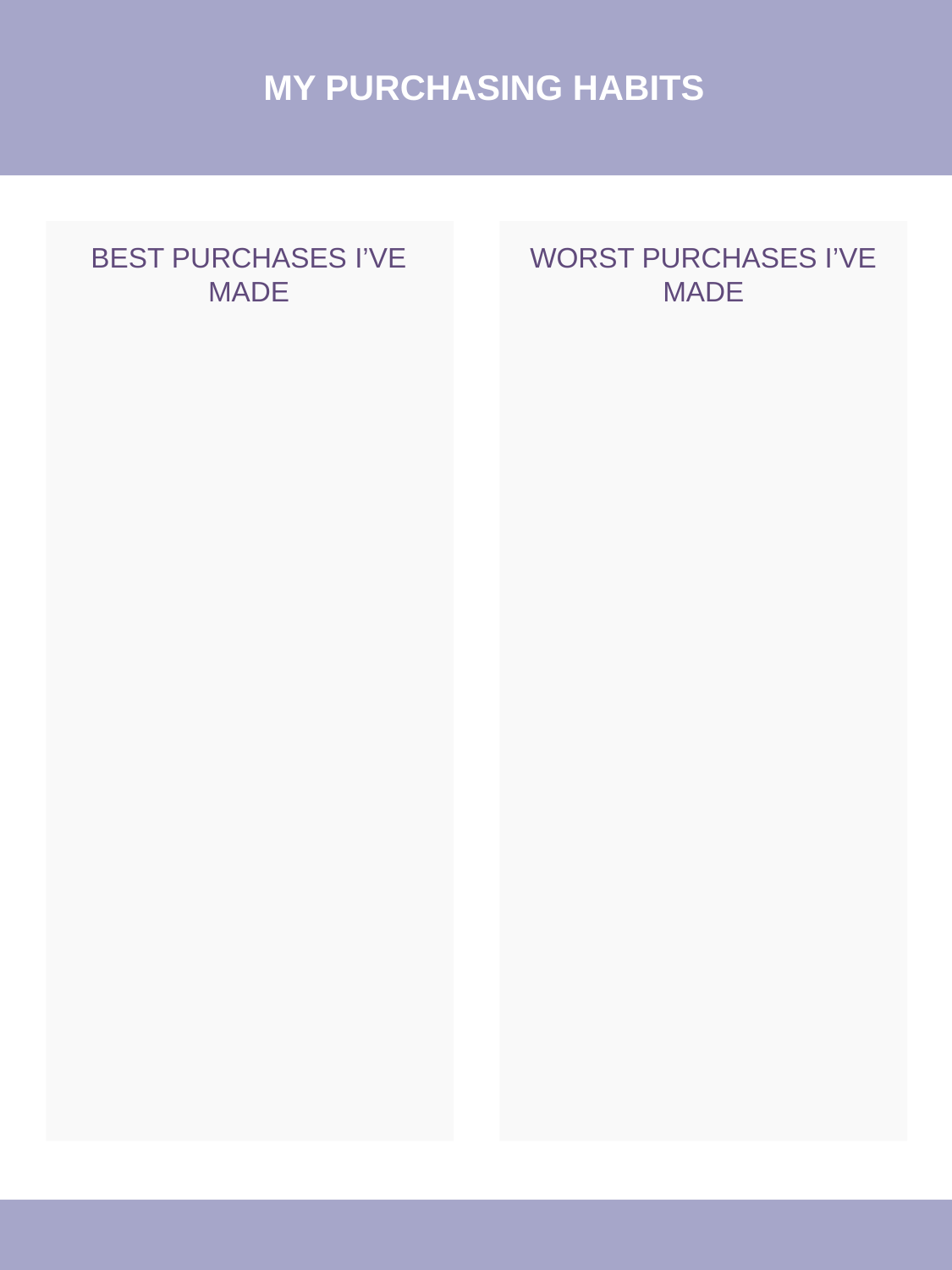

MY PURCHASING HABITS

BEST PURCHASES I’VE MADE
WORST PURCHASES I’VE MADE